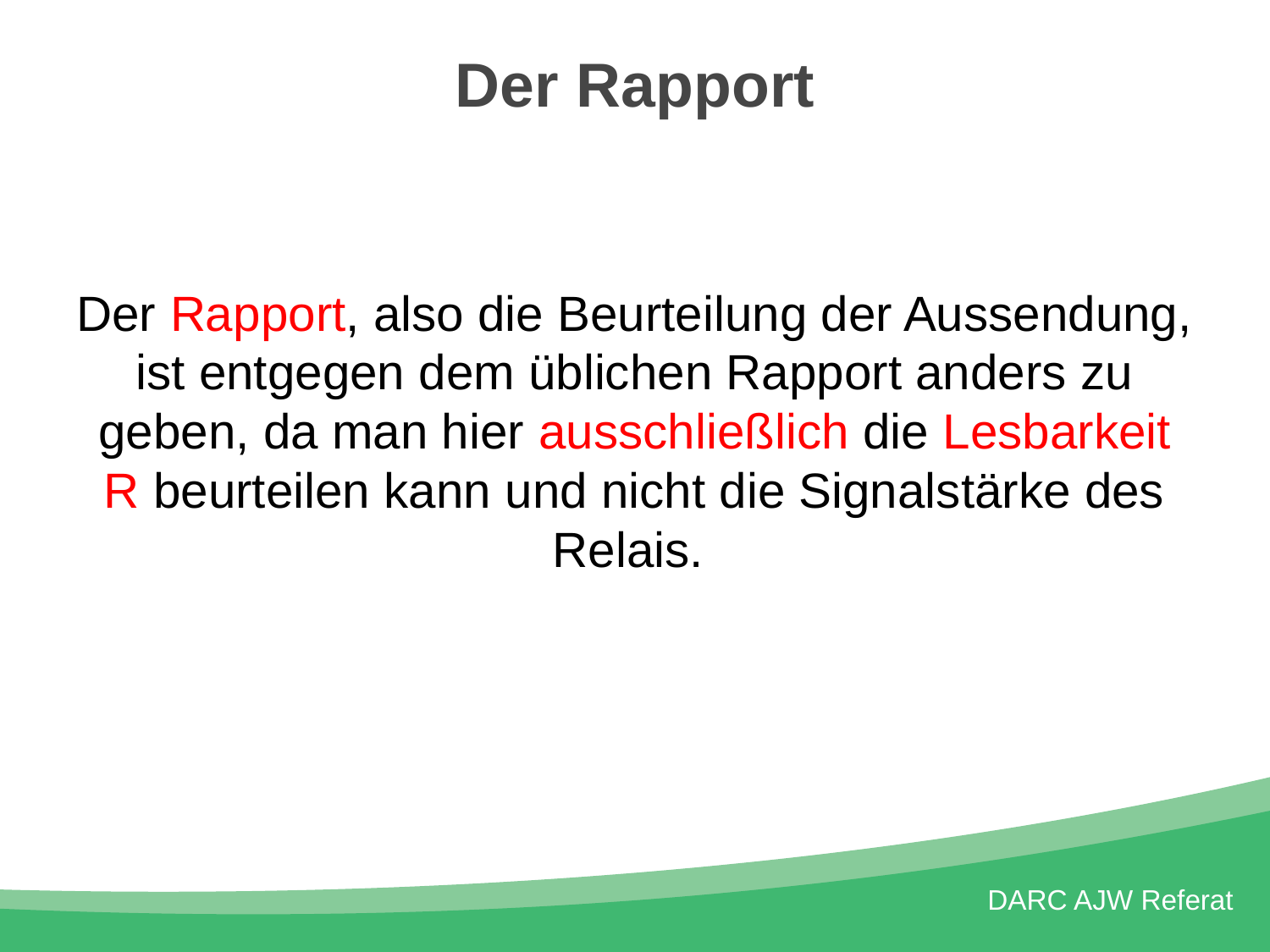

# Der Rapport
Der Rapport, also die Beurteilung der Aussendung, ist entgegen dem üblichen Rapport anders zu geben, da man hier ausschließlich die Lesbarkeit R beurteilen kann und nicht die Signalstärke des Relais.